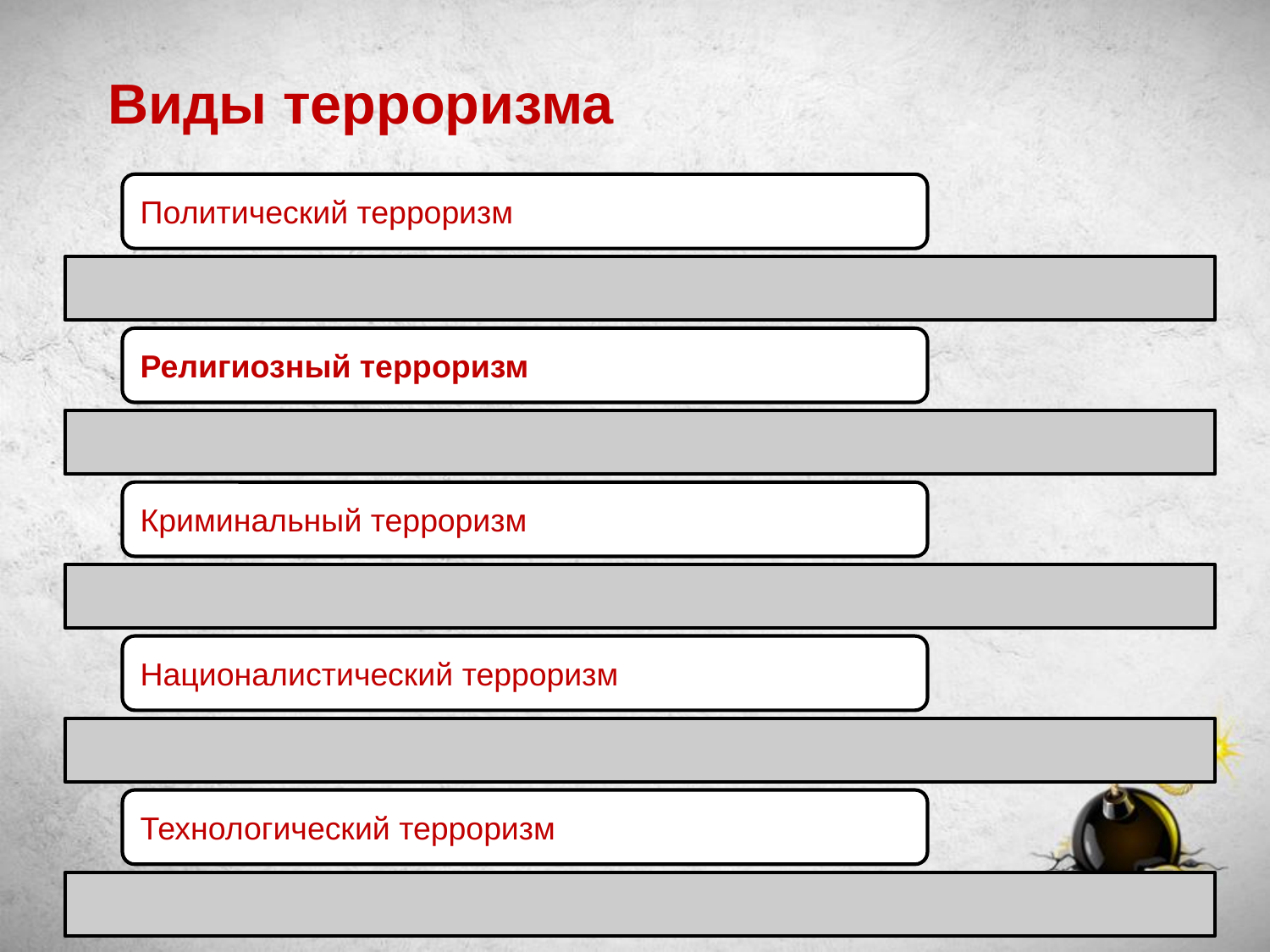

# Виды терроризма
Политический терроризм
Религиозный терроризм
Криминальный терроризм
Националистический терроризм
Технологический терроризм